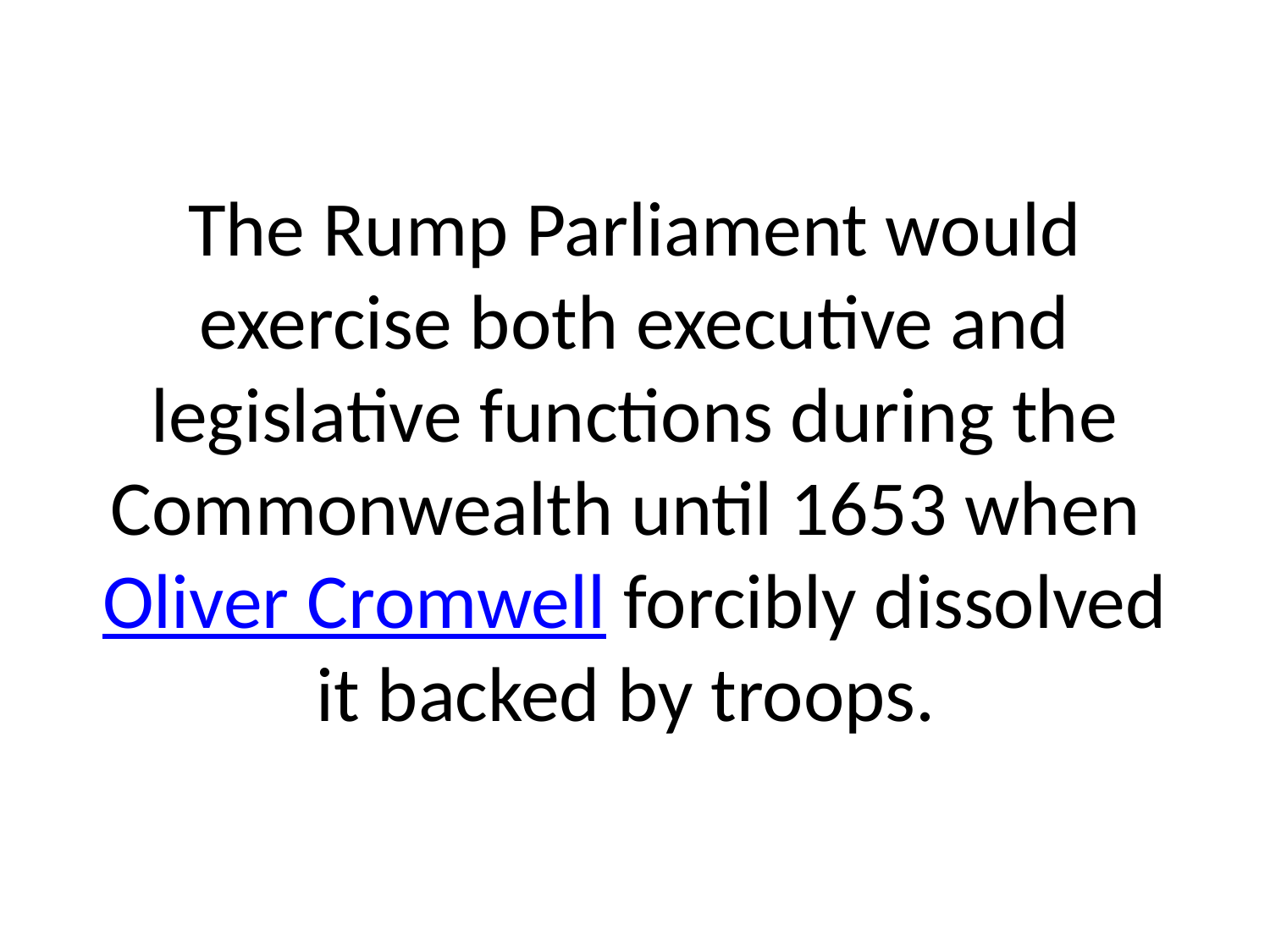

# The Rump Parliament would exercise both executive and legislative functions during the Commonwealth until 1653 when Oliver Cromwell forcibly dissolved it backed by troops.